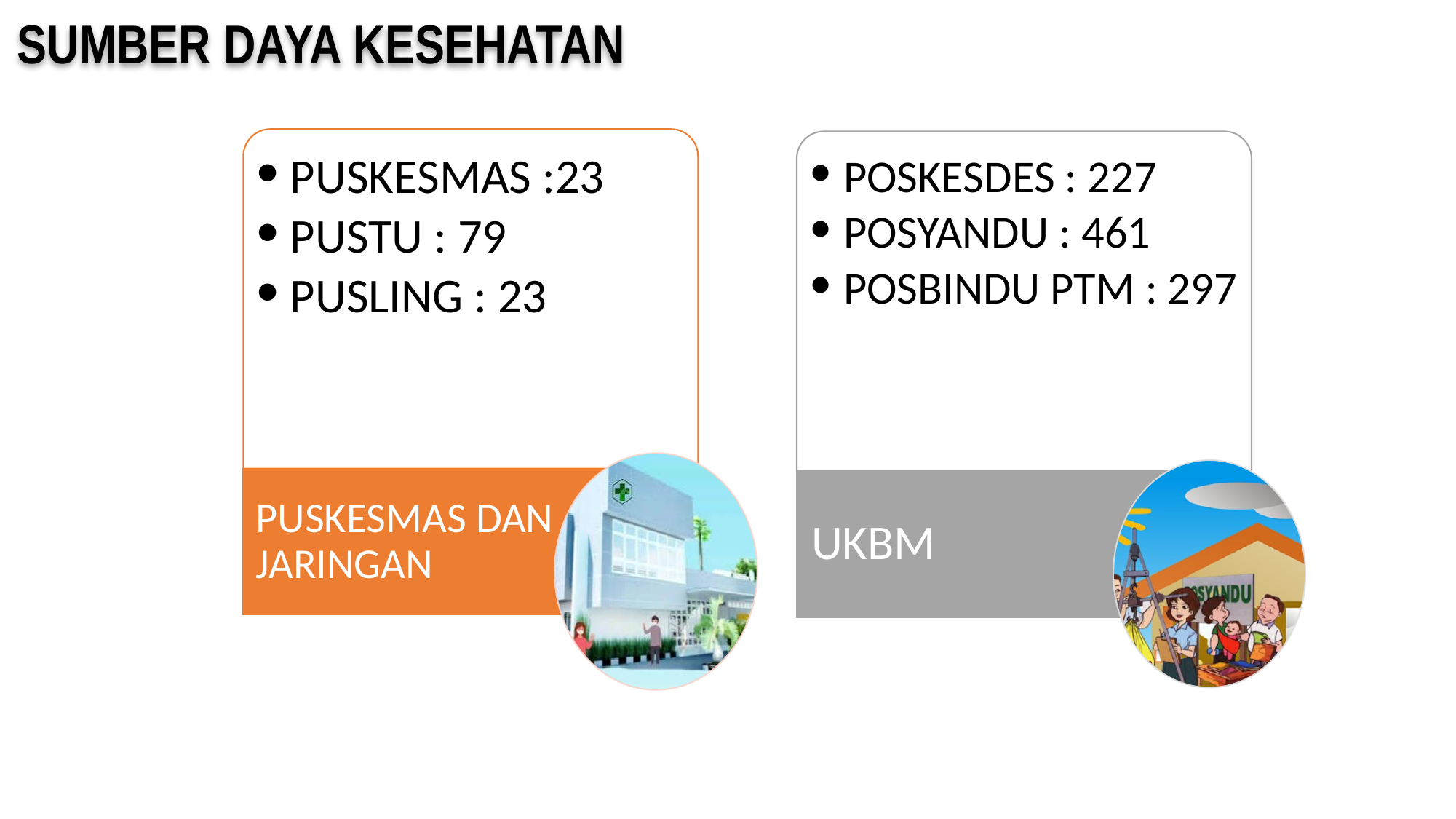

SUMBER DAYA KESEHATAN

PUSKESMAS :23
PUSTU : 79
PUSLING : 23
POSKESDES : 227
POSYANDU : 461
POSBINDU PTM : 297

PUSKESMAS DAN JARINGAN

UKBM